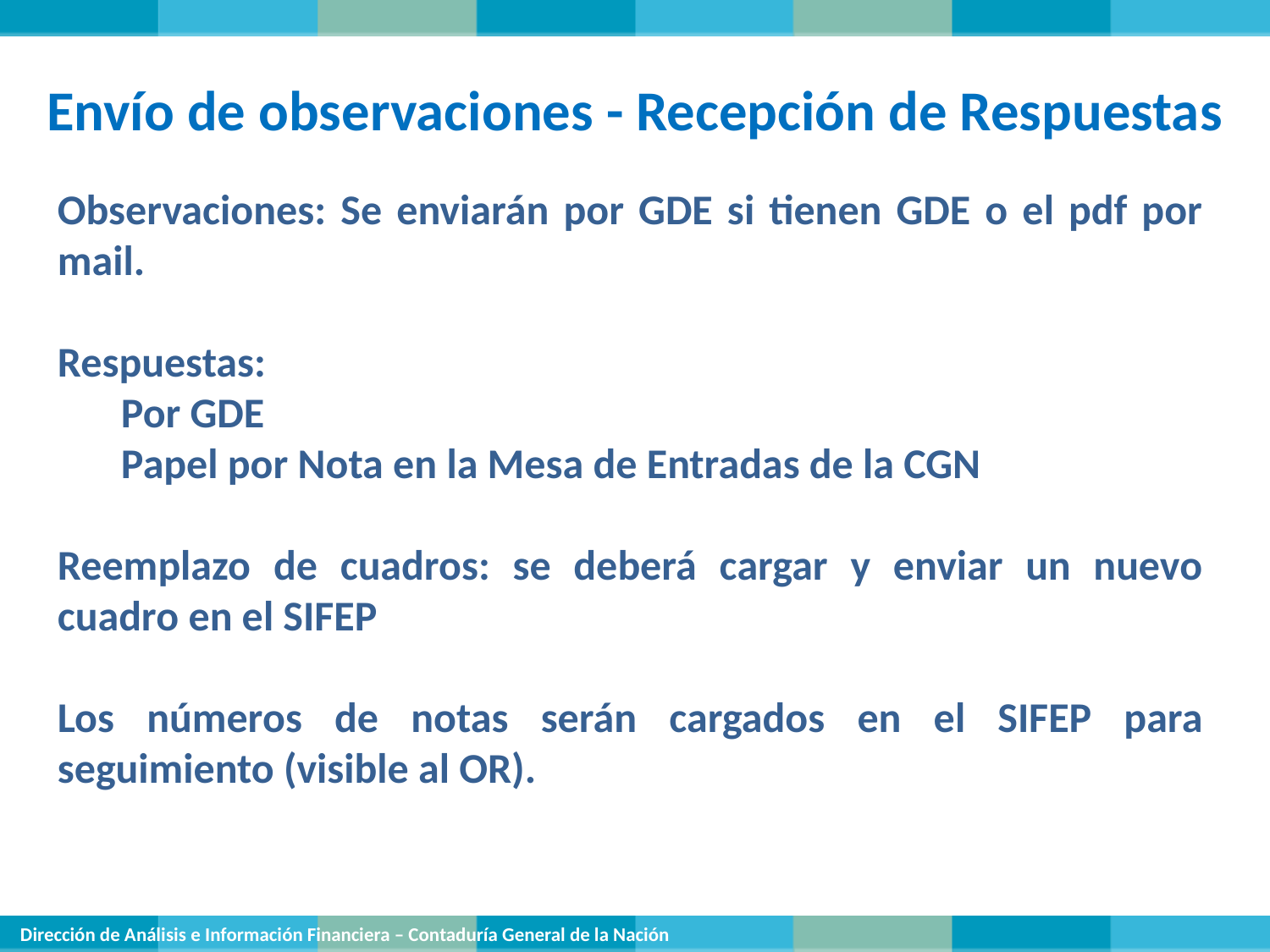

Envío de observaciones - Recepción de Respuestas
Observaciones: Se enviarán por GDE si tienen GDE o el pdf por mail.

Respuestas:
Por GDE
Papel por Nota en la Mesa de Entradas de la CGN

Reemplazo de cuadros: se deberá cargar y enviar un nuevo cuadro en el SIFEP

Los números de notas serán cargados en el SIFEP para seguimiento (visible al OR).